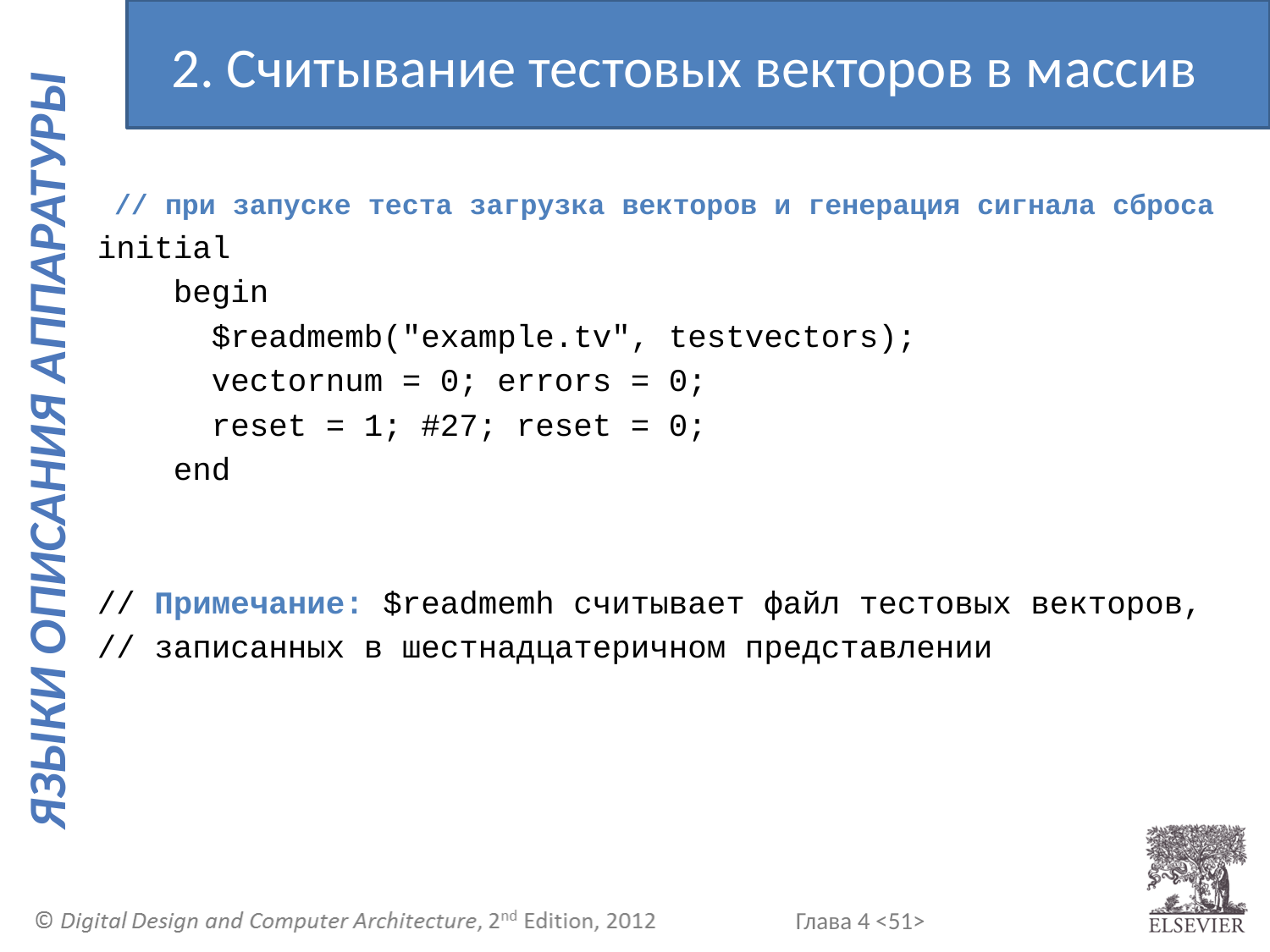

2. Считывание тестовых векторов в массив

 // при запуске теста загрузка векторов и генерация сигнала сброса
initial
    begin
      $readmemb("example.tv", testvectors);
      vectornum = 0; errors = 0;
      reset = 1; #27; reset = 0;
    end

// Примечание: $readmemh считывает файл тестовых векторов,
// записанных в шестнадцатеричном представлении